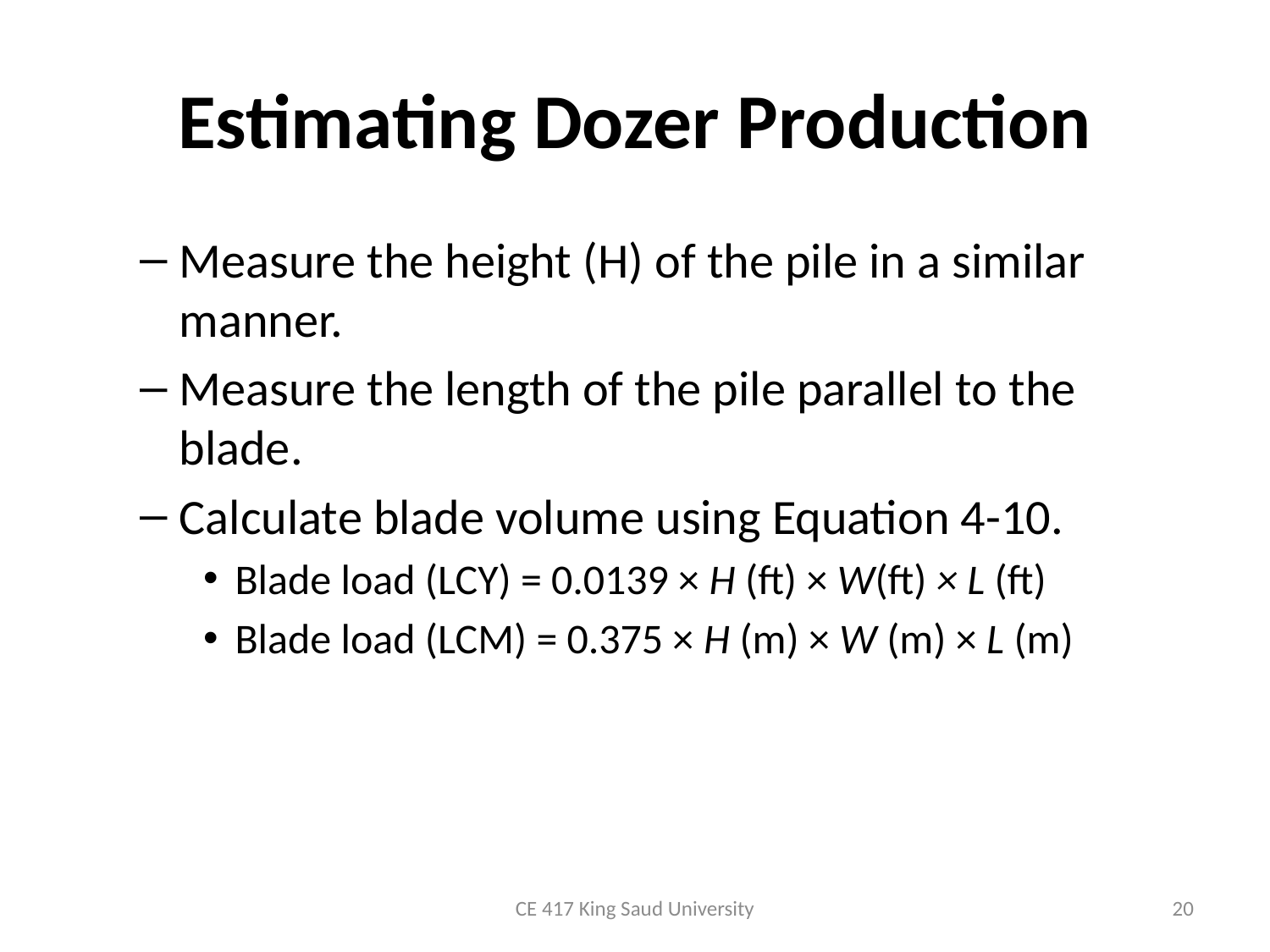

# Estimating Dozer Production
Measure the height (H) of the pile in a similar manner.
Measure the length of the pile parallel to the blade.
Calculate blade volume using Equation 4-10.
Blade load (LCY) = 0.0139 × H (ft) × W(ft) × L (ft)
Blade load (LCM) = 0.375 × H (m) × W (m) × L (m)
CE 417 King Saud University
20